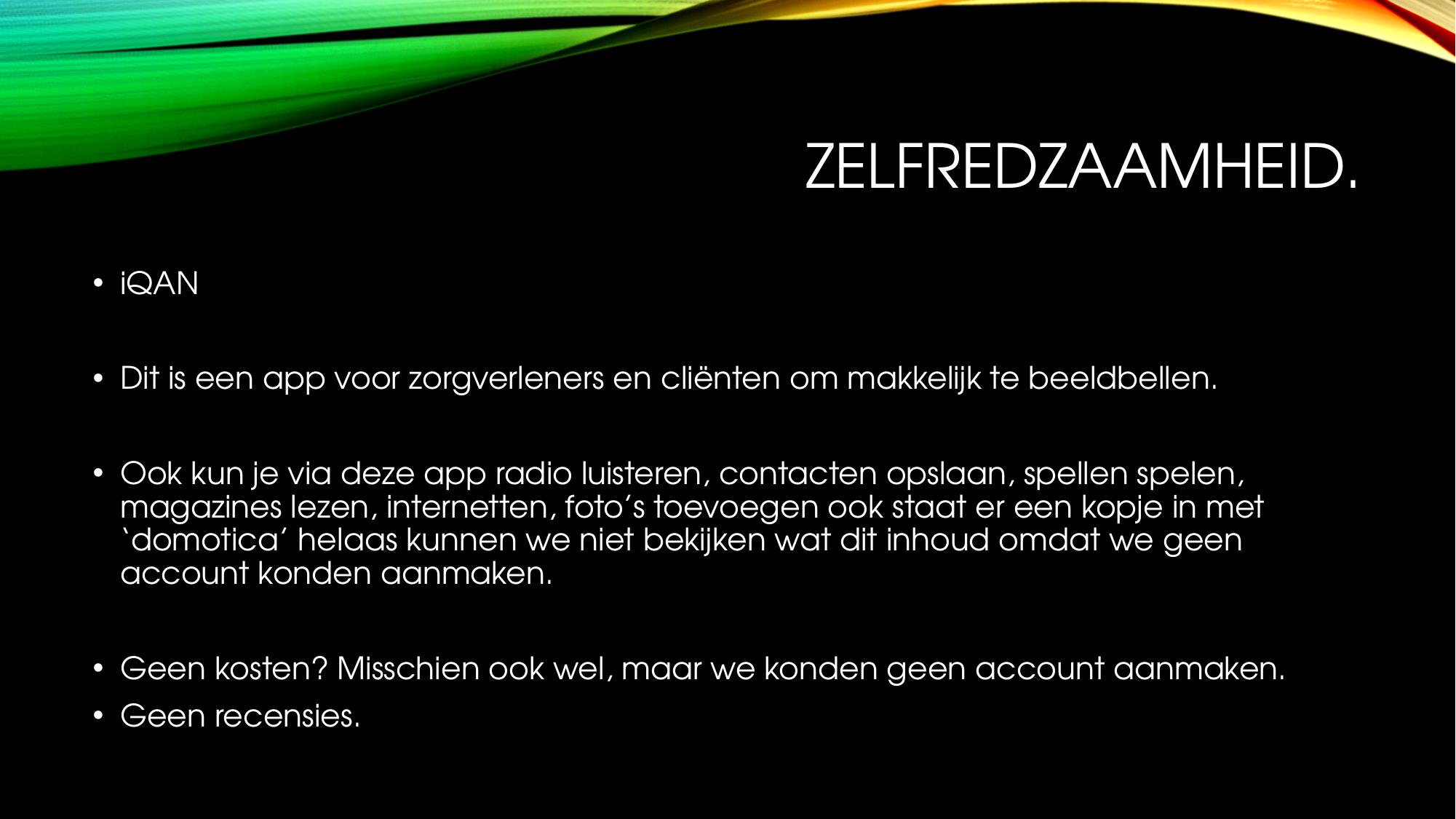

# Zelfredzaamheid.
iQAN

Dit is een app voor zorgverleners en cliënten om makkelijk te beeldbellen.

Ook kun je via deze app radio luisteren, contacten opslaan, spellen spelen, magazines lezen, internetten, foto’s toevoegen ook staat er een kopje in met ‘domotica’ helaas kunnen we niet bekijken wat dit inhoud omdat we geen account konden aanmaken.

Geen kosten? Misschien ook wel, maar we konden geen account aanmaken.
Geen recensies.